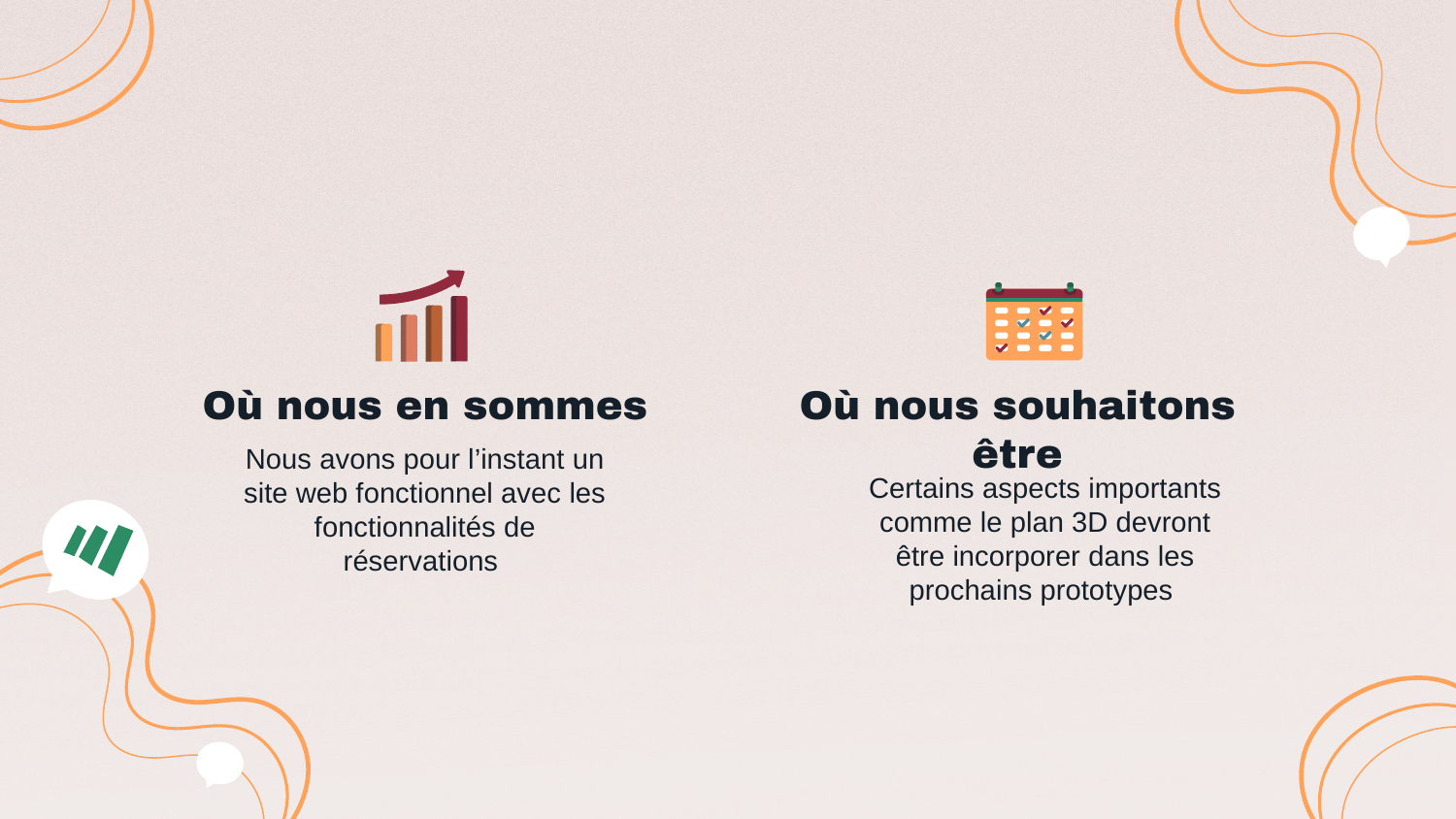

# Où nous en sommes
Où nous souhaitons être
Nous avons pour l’instant un site web fonctionnel avec les fonctionnalités de réservations
Certains aspects importants comme le plan 3D devront être incorporer dans les prochains prototypes